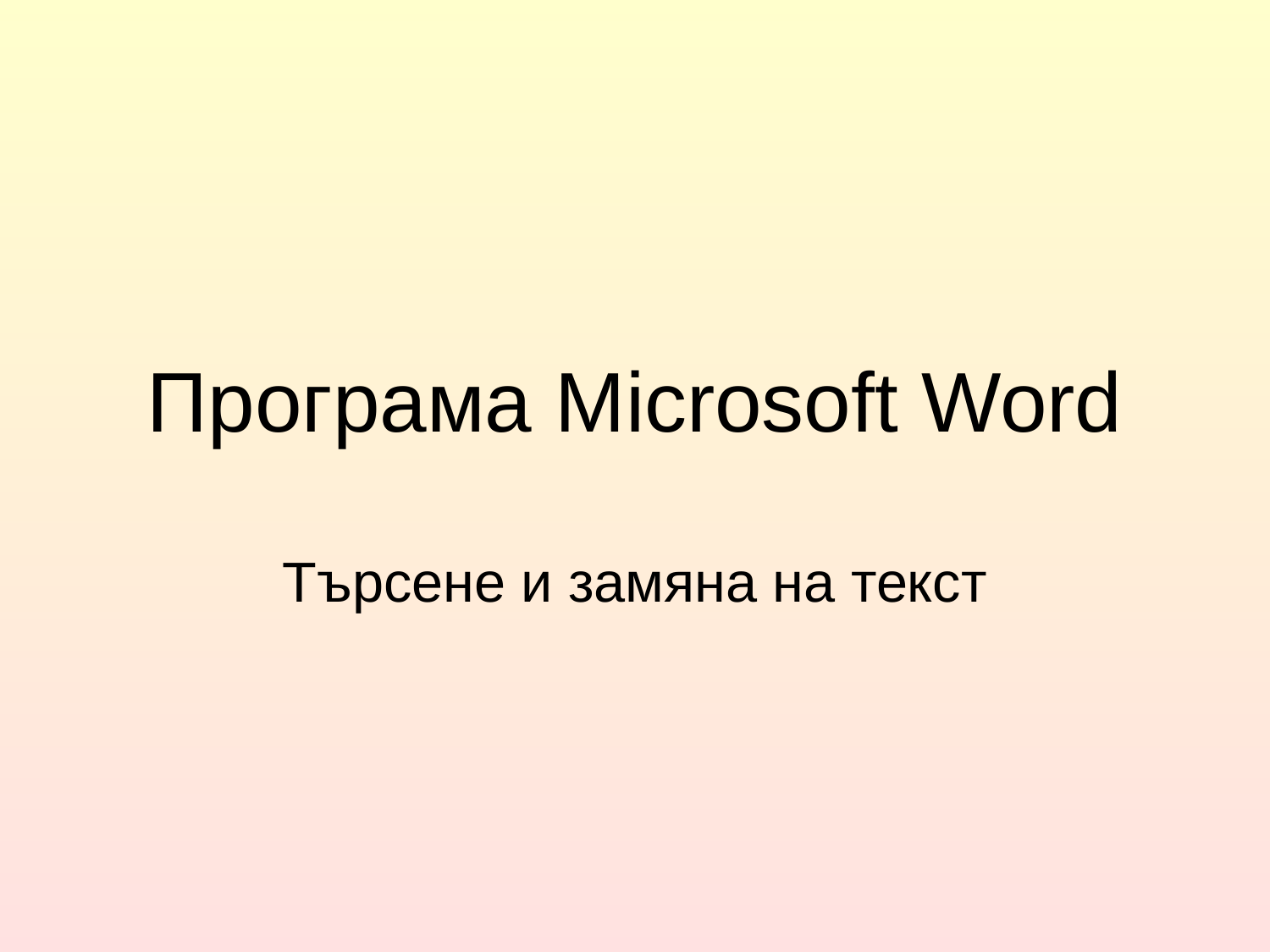

# Програма Microsoft Word
Търсене и замяна на текст